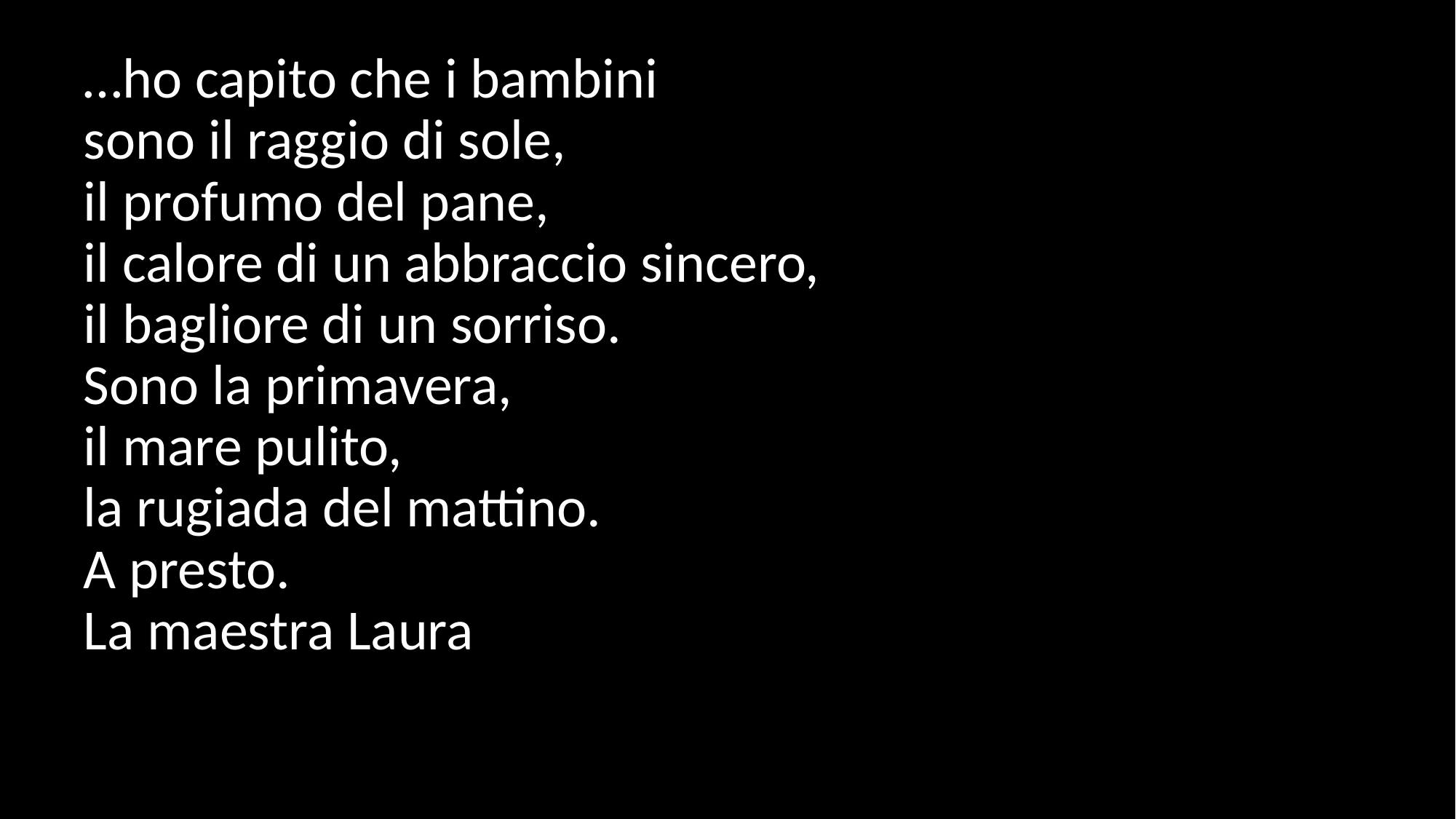

# …ho capito che i bambini sono il raggio di sole, il profumo del pane, il calore di un abbraccio sincero, il bagliore di un sorriso. Sono la primavera, il mare pulito, la rugiada del mattino. A presto. La maestra Laura